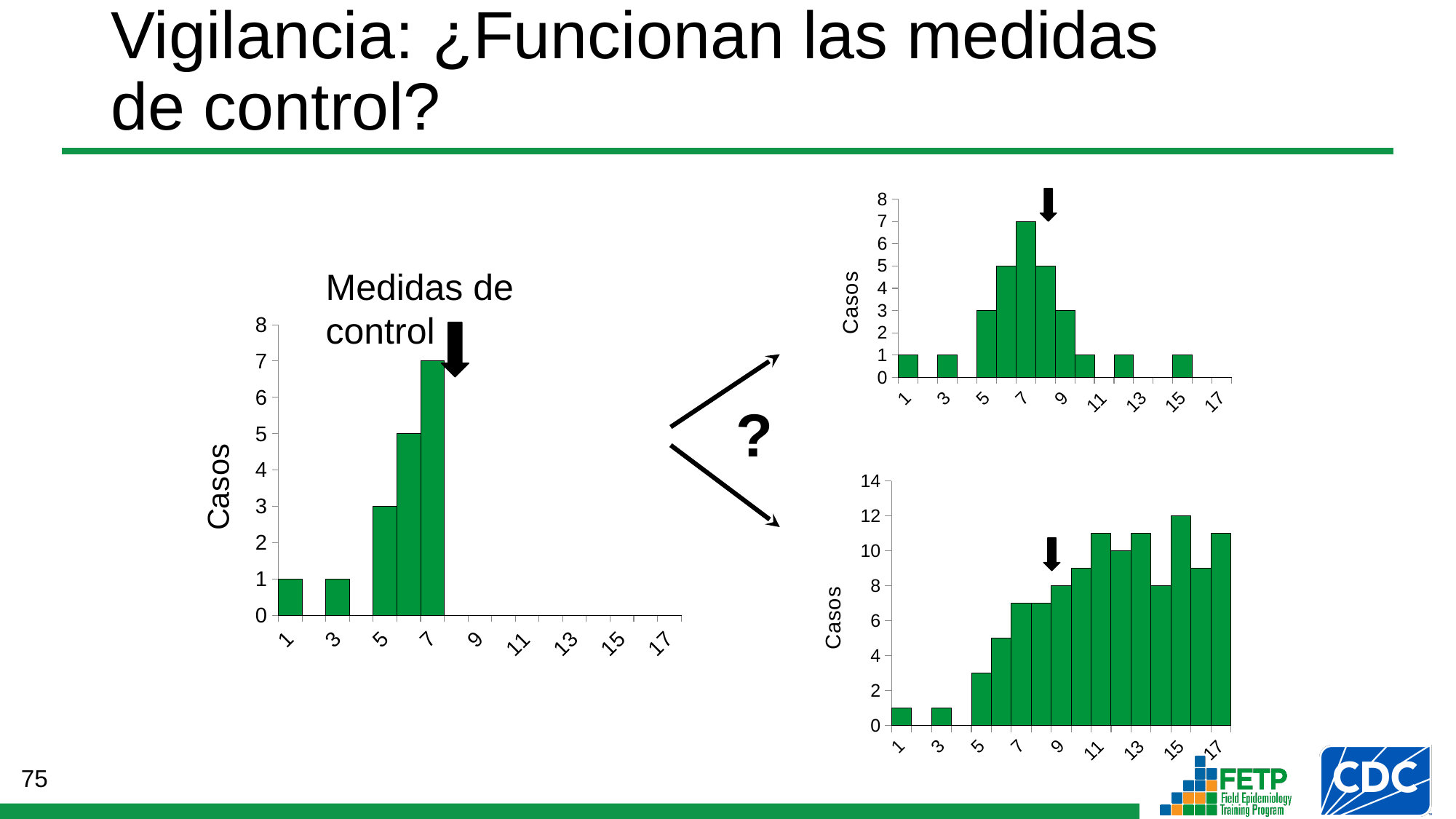

# Vigilancia: ¿Funcionan las medidas de control?

### Chart

| Category |  |
|---|---|
Medidas de control

### Chart

| Category |  |
|---|---|
?

### Chart

| Category |  |
|---|---|